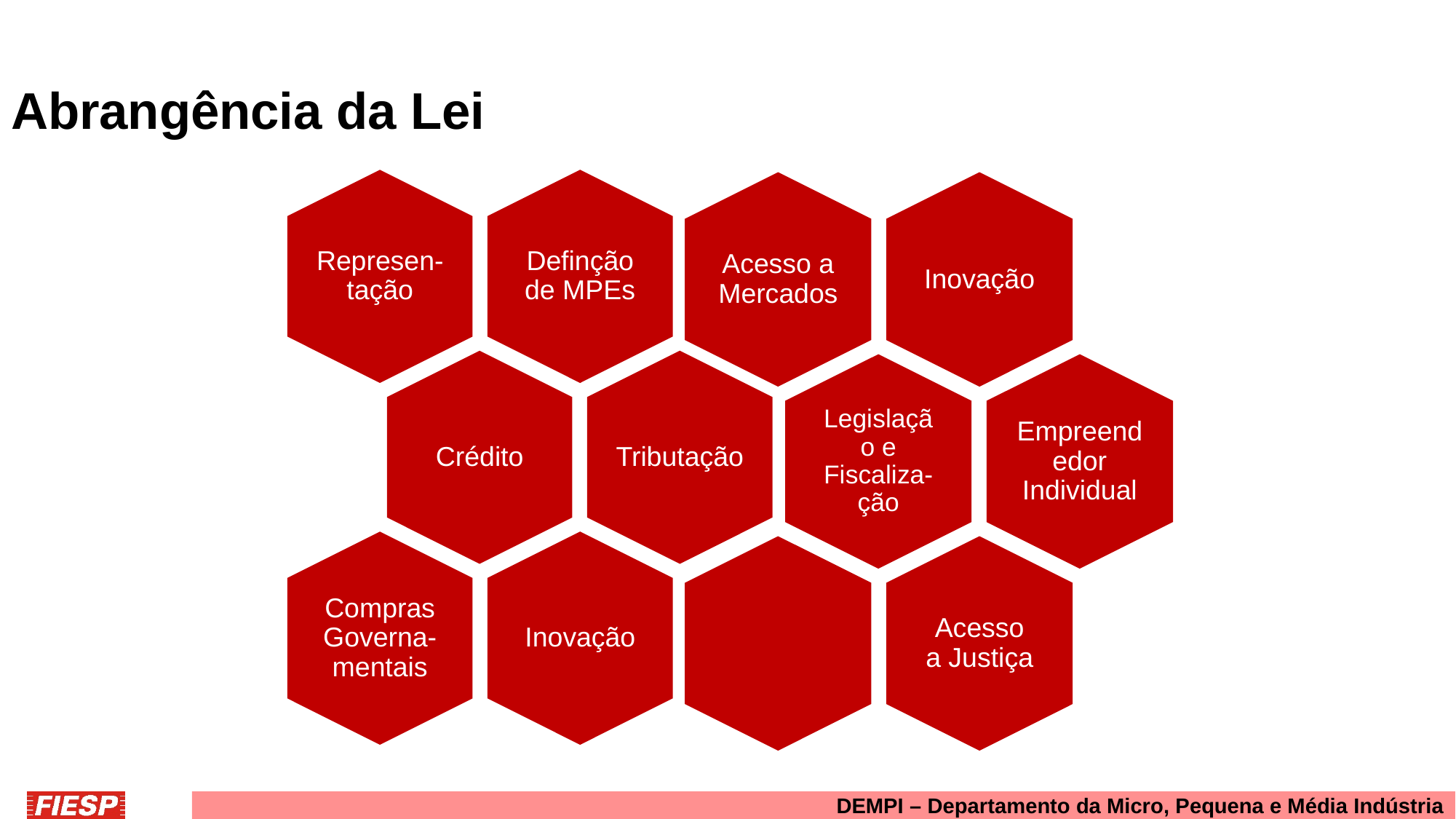

# Abrangência da Lei
Definção de MPEs
Represen-tação
Crédito
Tributação
Inovação
Compras Governa-mentais
Inovação
Acesso a Mercados
Legislação e Fiscaliza-ção
Empreendedor Individual
Acesso a Justiça

DEMPI – Departamento da Micro, Pequena e Média Indústria